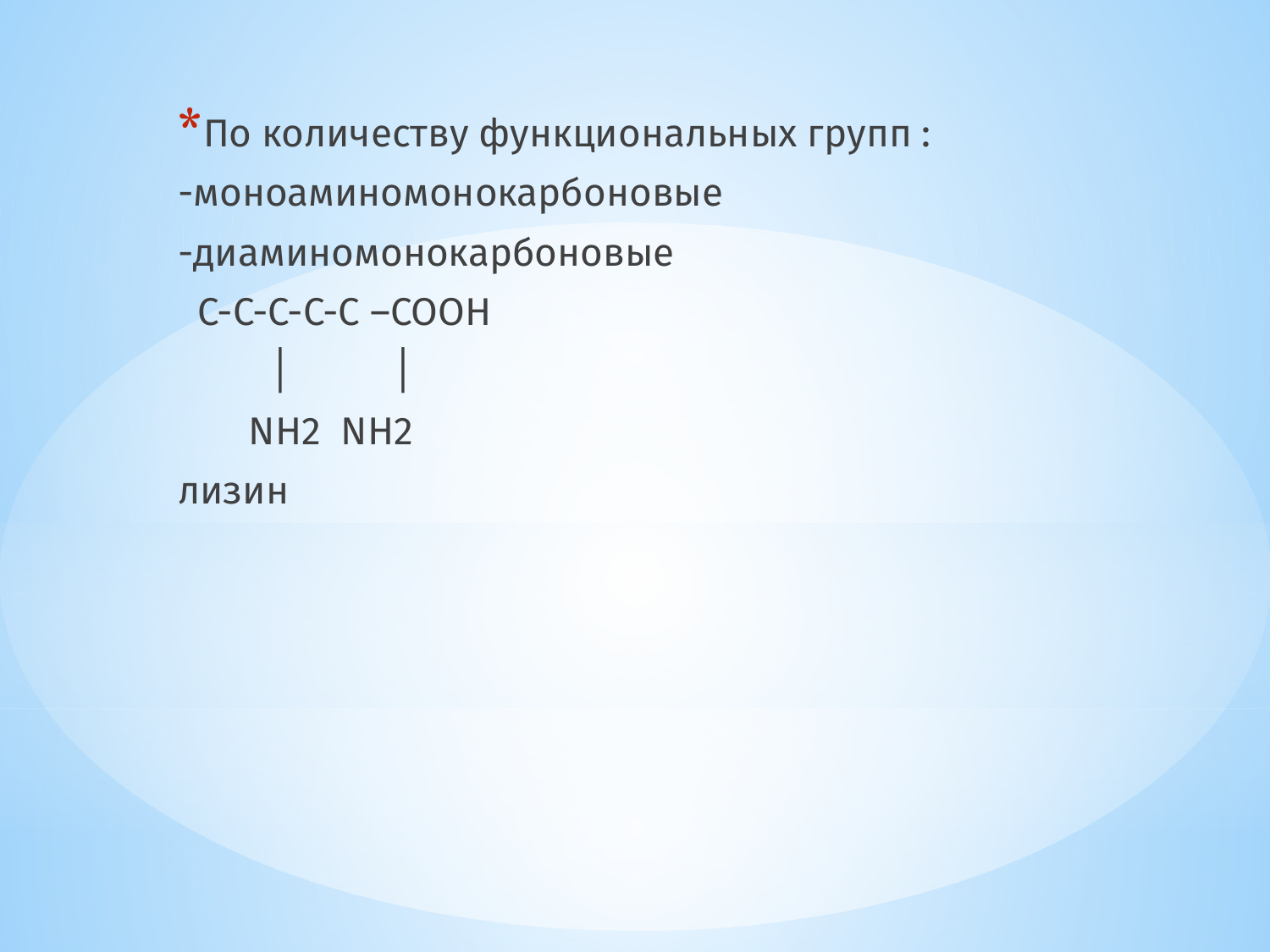

По количеству функциональных групп :
-моноаминомонокарбоновые
-диаминомонокарбоновые
  С-С-С-С-С –СООН
         ׀          ׀
       NH2  NH2
лизин
#